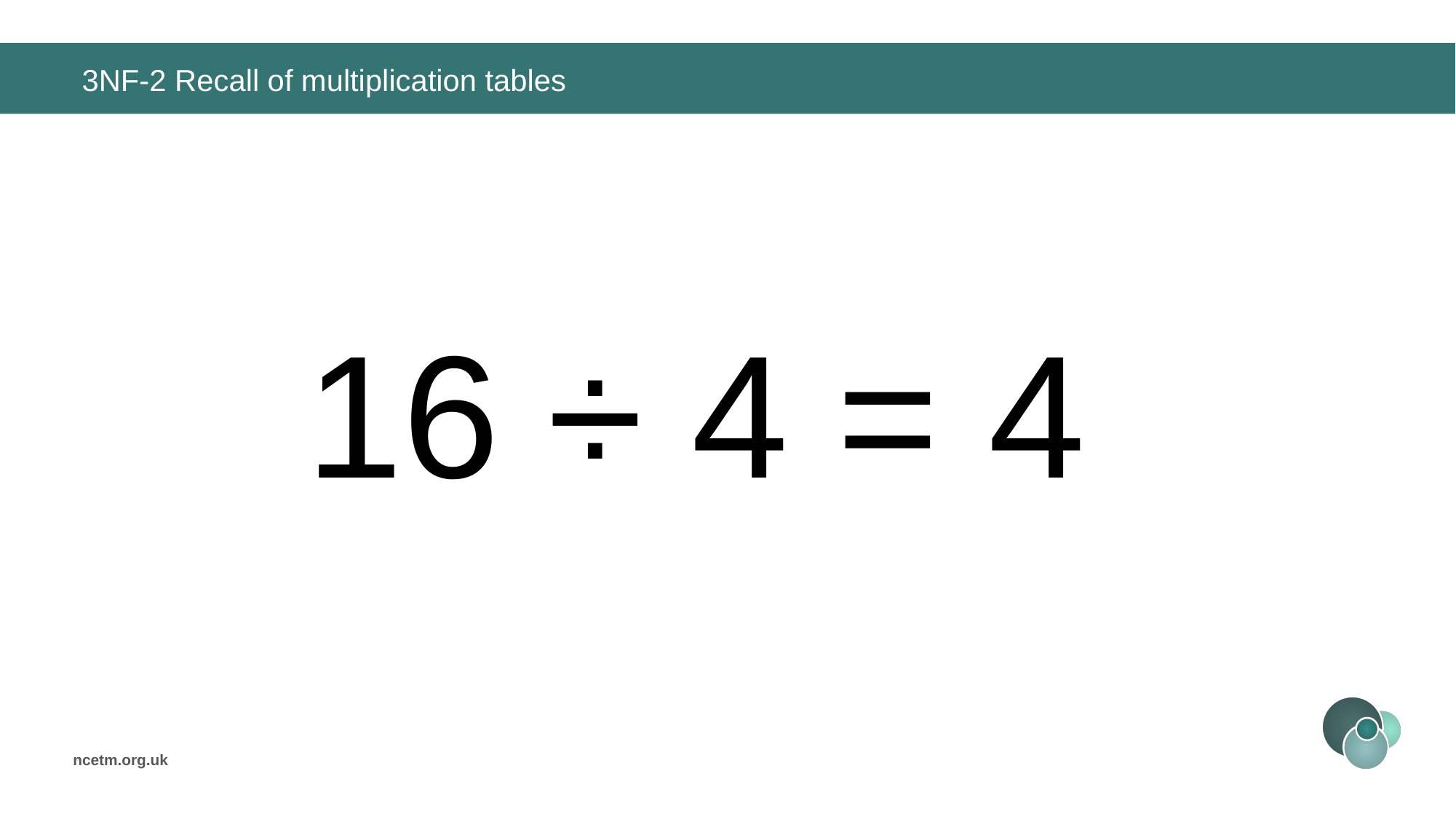

# 3NF-2 Recall of multiplication tables
16 ÷ 4 =
4